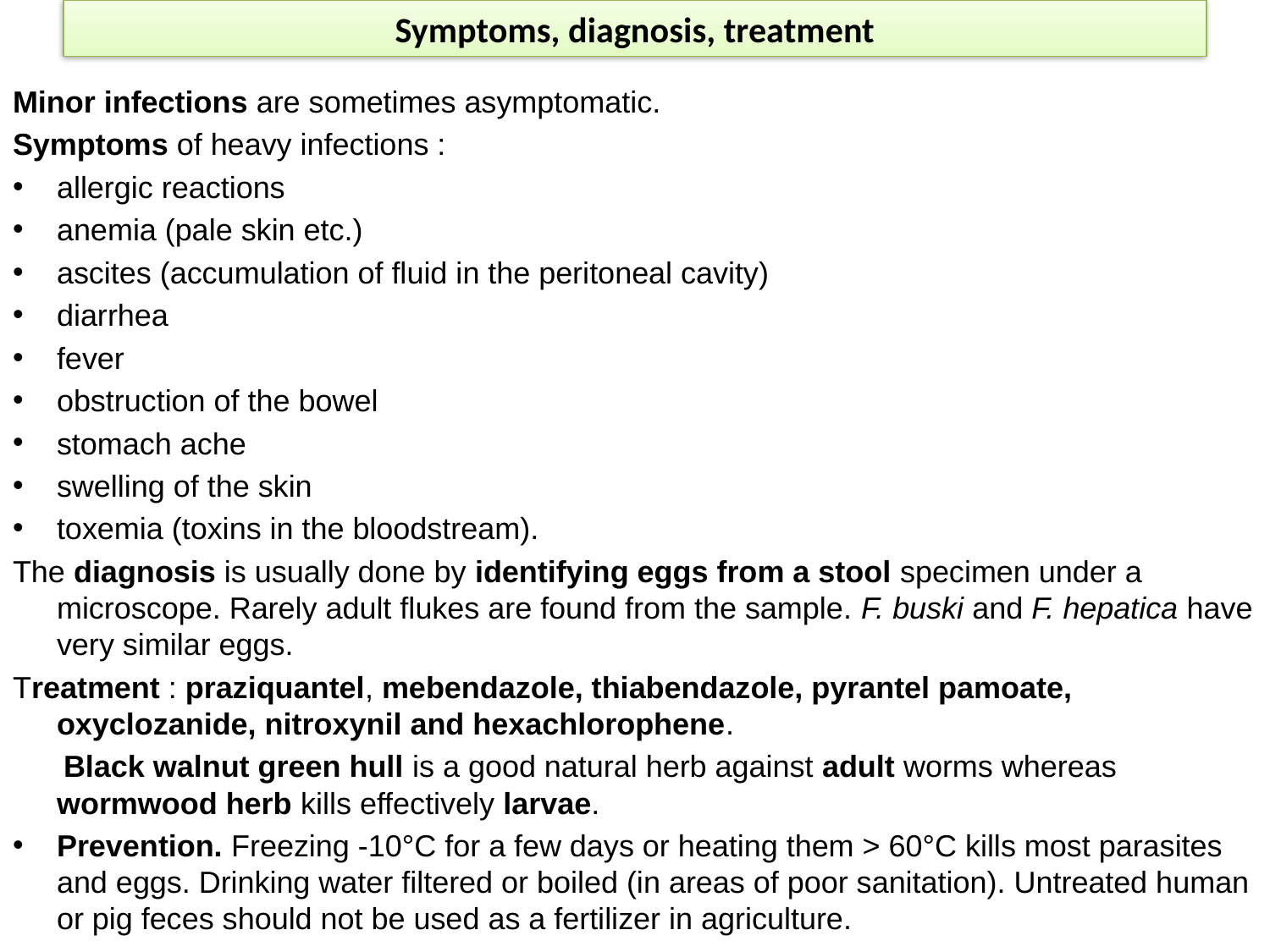

# Symptoms, diagnosis, treatment
Minor infections are sometimes asymptomatic.
Symptoms of heavy infections :
allergic reactions
anemia (pale skin etc.)
ascites (accumulation of fluid in the peritoneal cavity)
diarrhea
fever
obstruction of the bowel
stomach ache
swelling of the skin
toxemia (toxins in the bloodstream).
The diagnosis is usually done by identifying eggs from a stool specimen under a microscope. Rarely adult flukes are found from the sample. F. buski and F. hepatica have very similar eggs.
Treatment : praziquantel, mebendazole, thiabendazole, pyrantel pamoate, oxyclozanide, nitroxynil and hexachlorophene.
      Black walnut green hull is a good natural herb against adult worms whereas wormwood herb kills effectively larvae.
Prevention. Freezing -10°C for a few days or heating them > 60°C kills most parasites and eggs. Drinking water filtered or boiled (in areas of poor sanitation). Untreated human or pig feces should not be used as a fertilizer in agriculture.